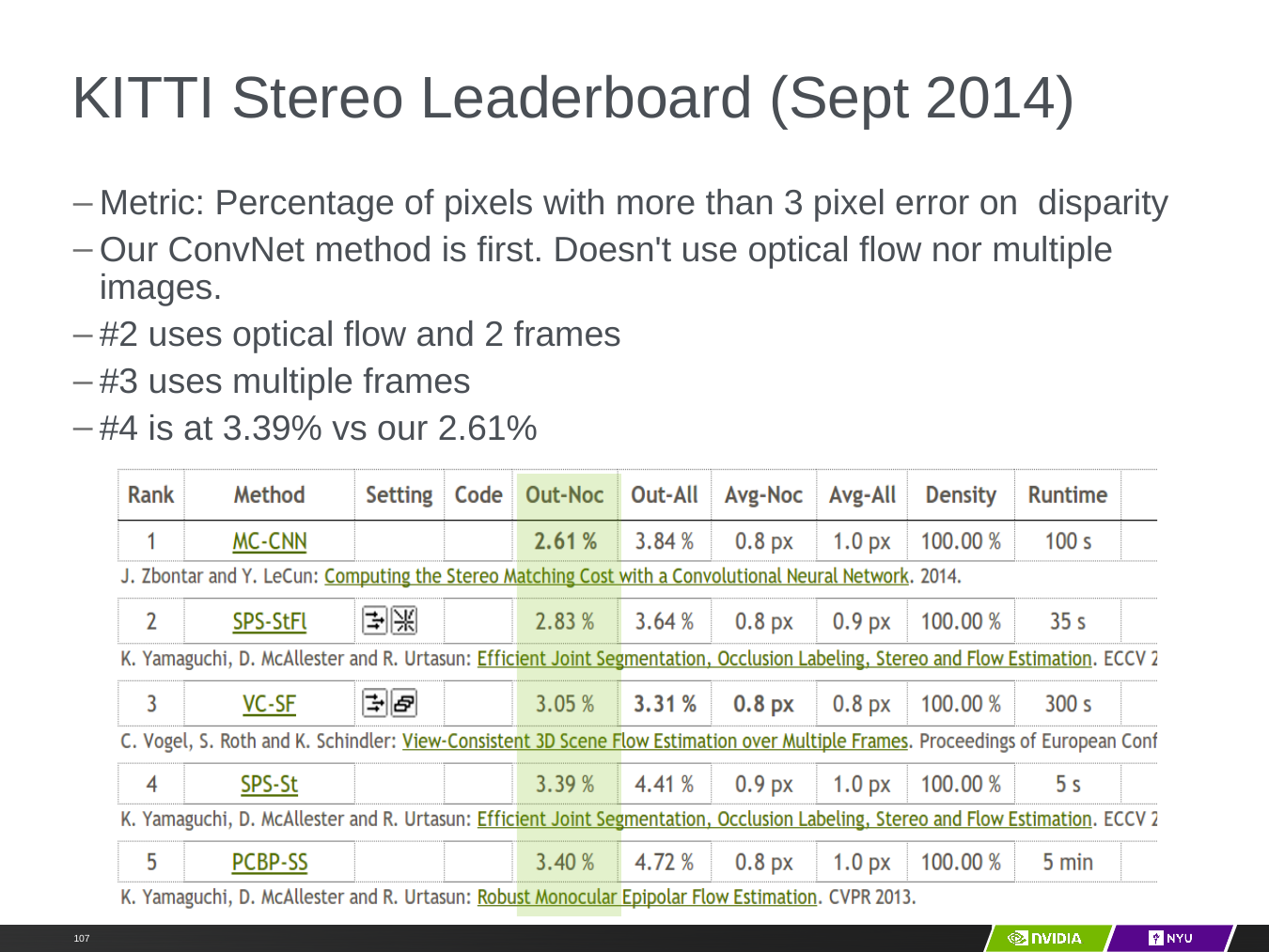

# KITTI Stereo Leaderboard (Sept 2014)
Y LeCun
Metric: Percentage of pixels with more than 3 pixel error on  disparity
Our ConvNet method is first. Doesn't use optical flow nor multiple  images.
#2 uses optical flow and 2 frames
#3 uses multiple frames
#4 is at 3.39% vs our 2.61%